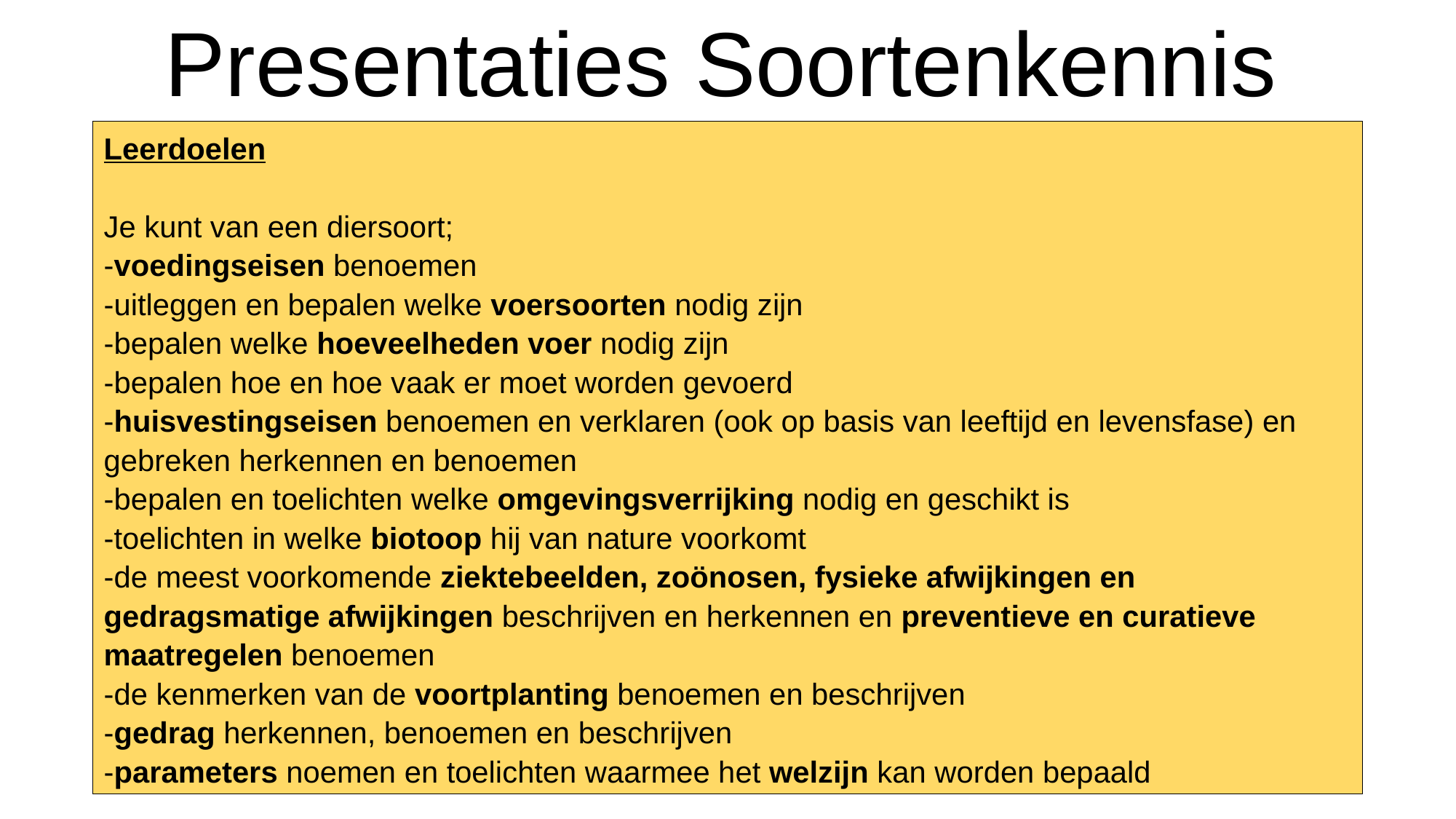

Presentaties Soortenkennis
Leerdoelen

Je kunt van een diersoort;
-voedingseisen benoemen
-uitleggen en bepalen welke voersoorten nodig zijn
-bepalen welke hoeveelheden voer nodig zijn
-bepalen hoe en hoe vaak er moet worden gevoerd
-huisvestingseisen benoemen en verklaren (ook op basis van leeftijd en levensfase) en gebreken herkennen en benoemen
-bepalen en toelichten welke omgevingsverrijking nodig en geschikt is
-toelichten in welke biotoop hij van nature voorkomt
-de meest voorkomende ziektebeelden, zoönosen, fysieke afwijkingen en gedragsmatige afwijkingen beschrijven en herkennen en preventieve en curatieve maatregelen benoemen
-de kenmerken van de voortplanting benoemen en beschrijven
-gedrag herkennen, benoemen en beschrijven
-parameters noemen en toelichten waarmee het welzijn kan worden bepaald